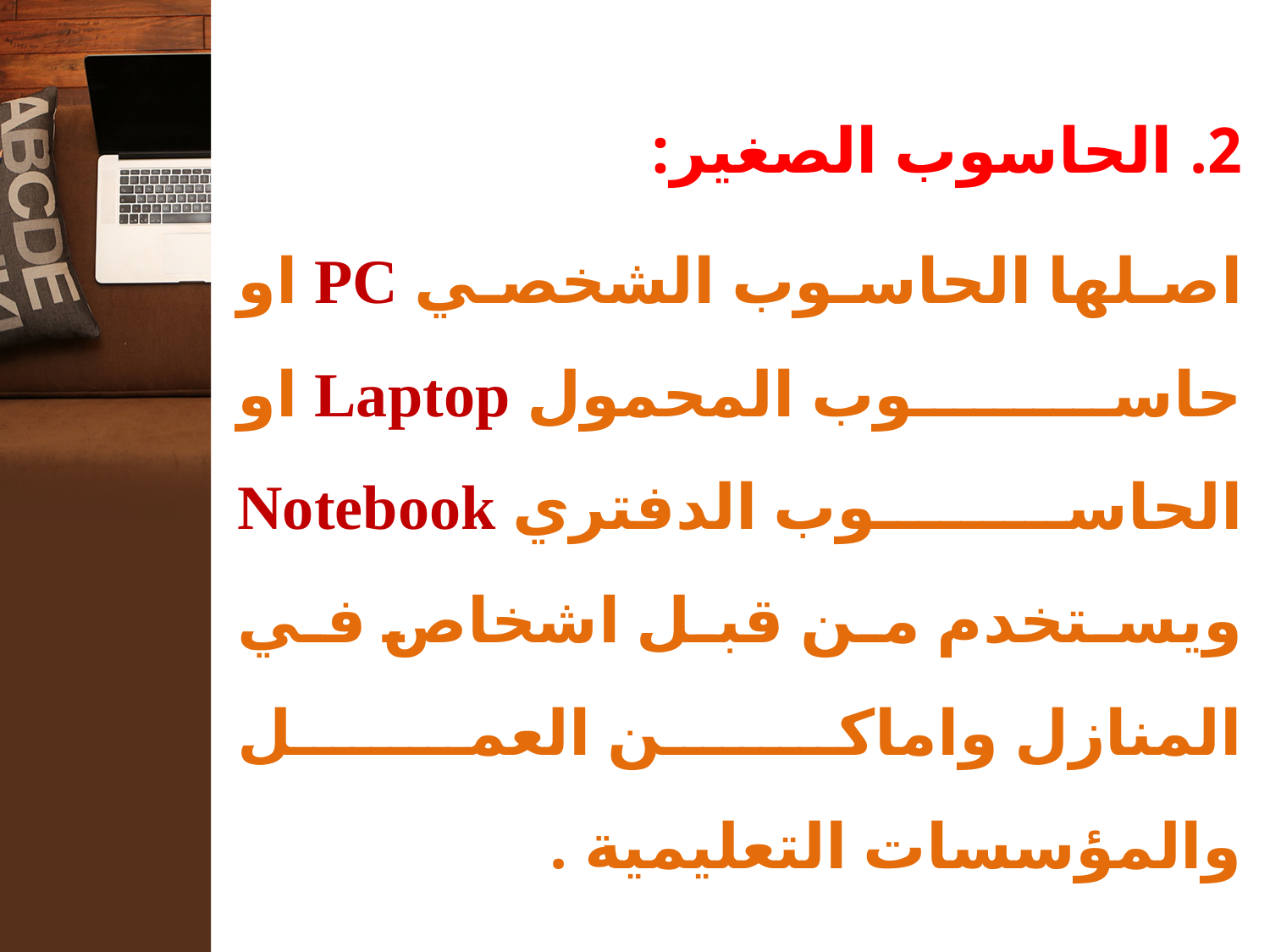

#
2. الحاسوب الصغير:
اصلها الحاسوب الشخصي PC او حاسوب المحمول Laptop او الحاسوب الدفتري Notebook ويستخدم من قبل اشخاص في المنازل واماكن العمل والمؤسسات التعليمية .